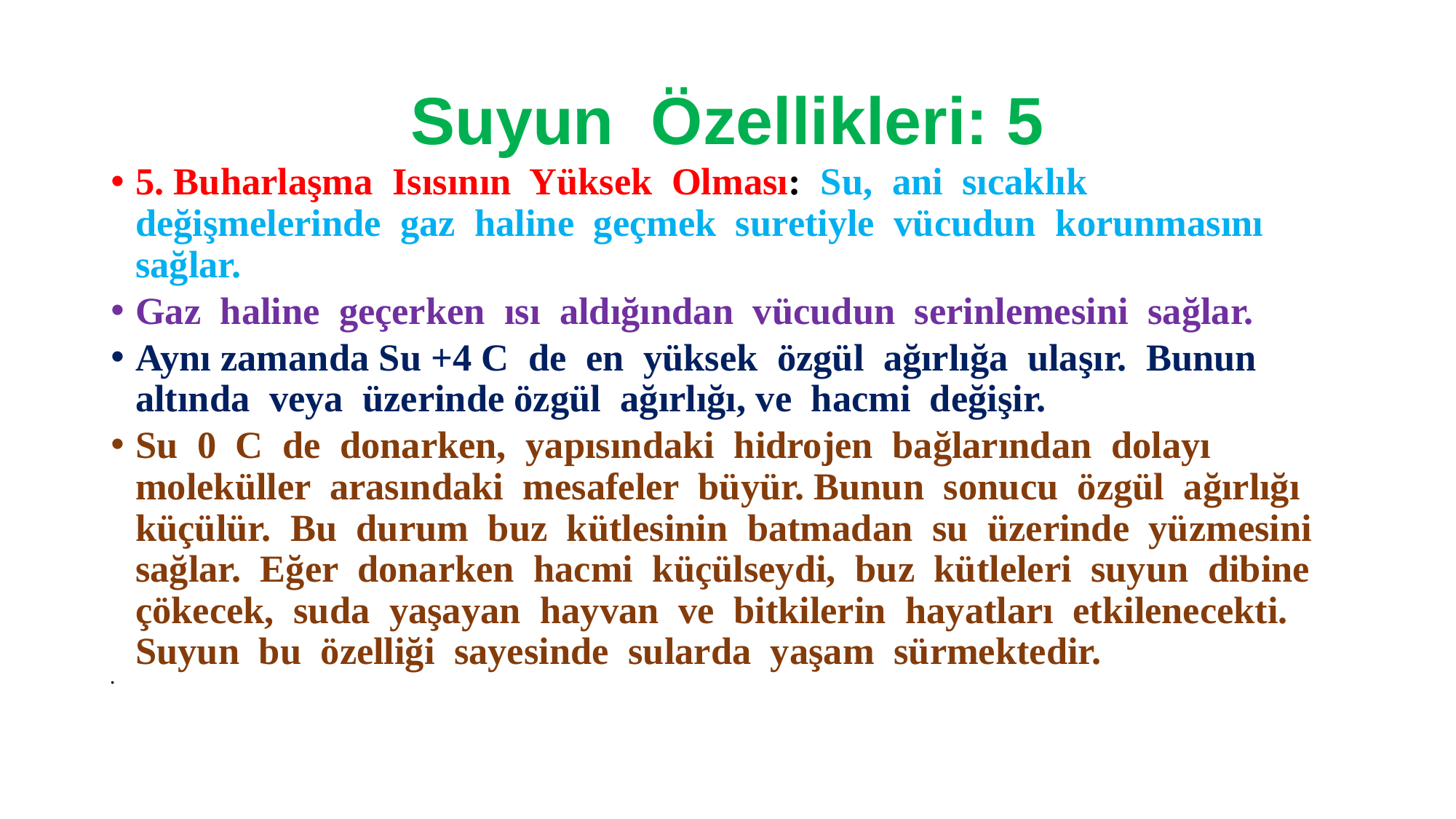

# Suyun  Özellikleri: 5
5. Buharlaşma  Isısının  Yüksek  Olması:  Su,  ani  sıcaklık  değişmelerinde  gaz  haline  geçmek  suretiyle  vücudun  korunmasını  sağlar.
Gaz  haline  geçerken  ısı  aldığından  vücudun  serinlemesini  sağlar.
Aynı zamanda Su +4 C  de  en  yüksek  özgül  ağırlığa  ulaşır.  Bunun  altında  veya  üzerinde özgül  ağırlığı, ve  hacmi  değişir.
Su  0  C  de  donarken,  yapısındaki  hidrojen  bağlarından  dolayı  moleküller  arasındaki  mesafeler  büyür. Bunun  sonucu  özgül  ağırlığı  küçülür.  Bu  durum  buz  kütlesinin  batmadan  su  üzerinde  yüzmesini  sağlar.  Eğer  donarken  hacmi  küçülseydi,  buz  kütleleri  suyun  dibine  çökecek,  suda  yaşayan  hayvan  ve  bitkilerin  hayatları  etkilenecekti.  Suyun  bu  özelliği  sayesinde  sularda  yaşam  sürmektedir.